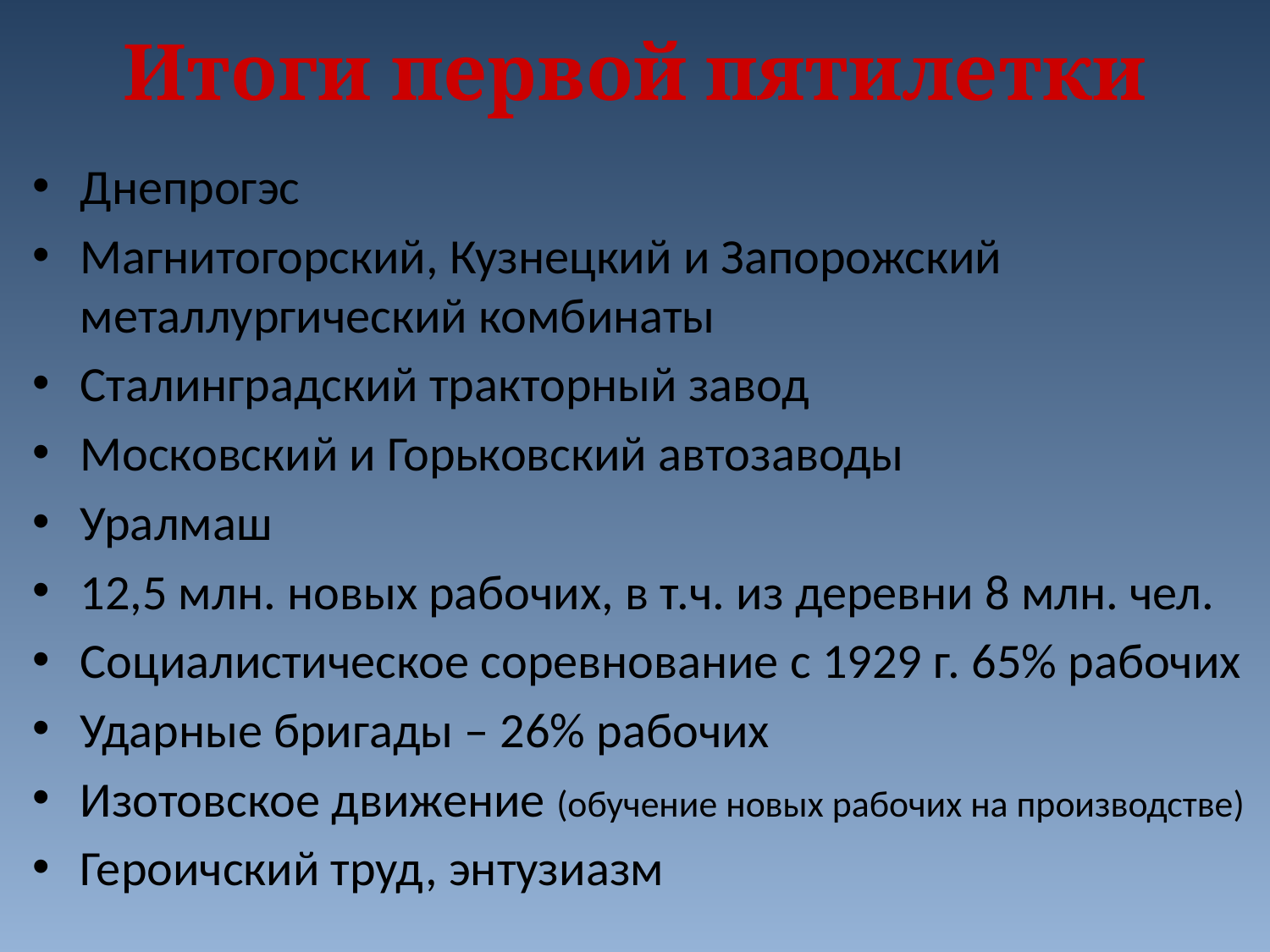

# Итоги первой пятилетки
Днепрогэс
Магнитогорский, Кузнецкий и Запорожский металлургический комбинаты
Сталинградский тракторный завод
Московский и Горьковский автозаводы
Уралмаш
12,5 млн. новых рабочих, в т.ч. из деревни 8 млн. чел.
Социалистическое соревнование с 1929 г. 65% рабочих
Ударные бригады – 26% рабочих
Изотовское движение (обучение новых рабочих на производстве)
Героичский труд, энтузиазм